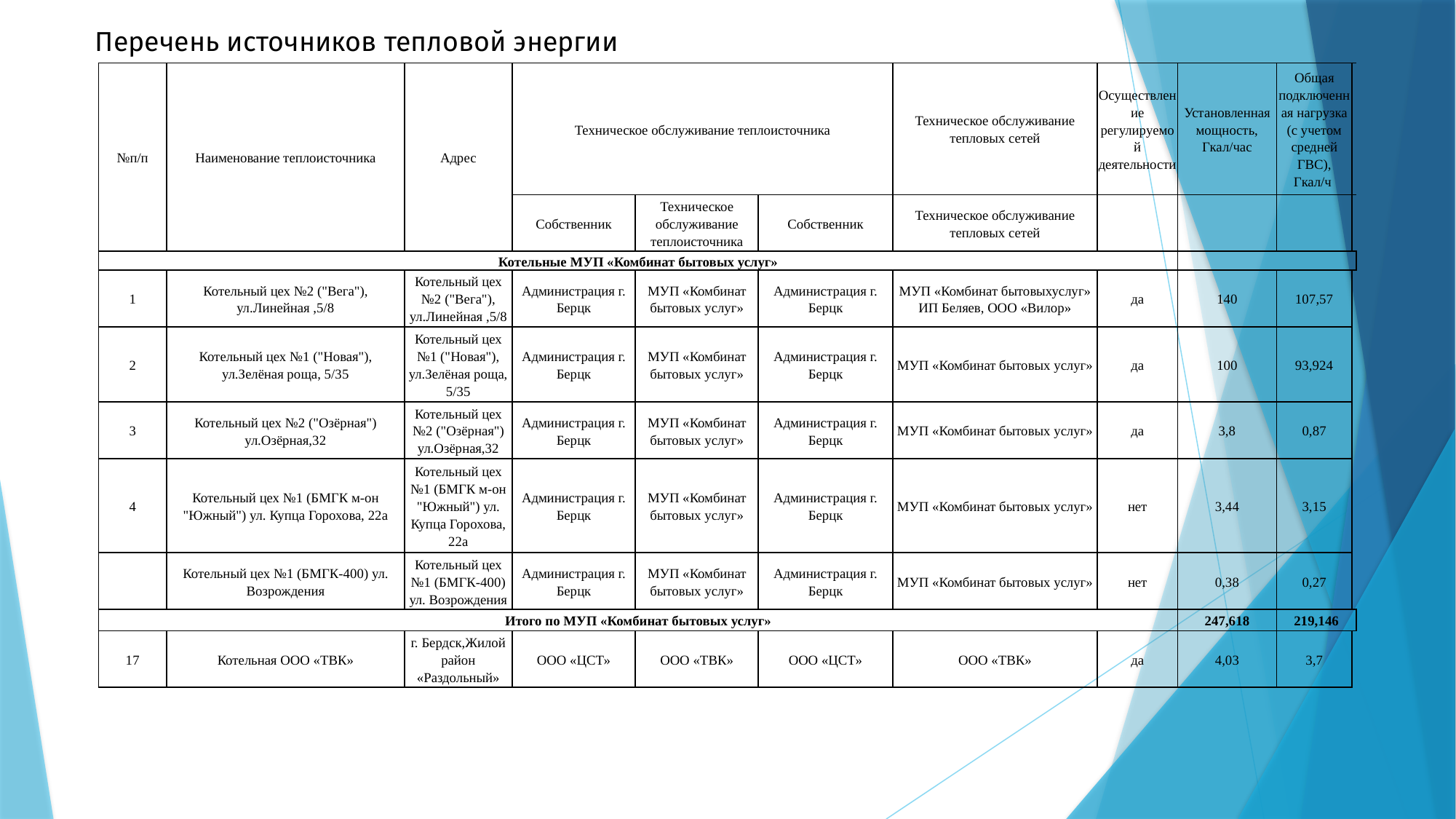

Перечень источников тепловой энергии
| №п/п | Наименование теплоисточника | Адрес | Техническое обслуживание теплоисточника |  |  | Техническое обслуживание тепловых сетей | Осуществление регулируемой деятельности | Установленная мощность, Гкал/час | Общая подключенная нагрузка (с учетом средней ГВС), Гкал/ч |  |
| --- | --- | --- | --- | --- | --- | --- | --- | --- | --- | --- |
|  |  |  | Собственник | Техническое обслуживание теплоисточника | Собственник | Техническое обслуживание тепловых сетей |  |  |  |  |
| Котельные МУП «Комбинат бытовых услуг» |  |  |  |  |  |  |  |  |  |  |
| 1 | Котельный цех №2 ("Вега"), ул.Линейная ,5/8 | Котельный цех №2 ("Вега"), ул.Линейная ,5/8 | Администрация г. Берцк | МУП «Комбинат бытовых услуг» | Администрация г. Берцк | МУП «Комбинат бытовыхуслуг» ИП Беляев, ООО «Вилор» | да | 140 | 107,57 |  |
| 2 | Котельный цех №1 ("Новая"), ул.Зелёная роща, 5/35 | Котельный цех №1 ("Новая"), ул.Зелёная роща, 5/35 | Администрация г. Берцк | МУП «Комбинат бытовых услуг» | Администрация г. Берцк | МУП «Комбинат бытовых услуг» | да | 100 | 93,924 |  |
| 3 | Котельный цех №2 ("Озёрная") ул.Озёрная,32 | Котельный цех №2 ("Озёрная") ул.Озёрная,32 | Администрация г. Берцк | МУП «Комбинат бытовых услуг» | Администрация г. Берцк | МУП «Комбинат бытовых услуг» | да | 3,8 | 0,87 |  |
| 4 | Котельный цех №1 (БМГК м-он "Южный") ул. Купца Горохова, 22а | Котельный цех №1 (БМГК м-он "Южный") ул. Купца Горохова, 22а | Администрация г. Берцк | МУП «Комбинат бытовых услуг» | Администрация г. Берцк | МУП «Комбинат бытовых услуг» | нет | 3,44 | 3,15 |  |
|  | Котельный цех №1 (БМГК-400) ул. Возрождения | Котельный цех №1 (БМГК-400) ул. Возрождения | Администрация г. Берцк | МУП «Комбинат бытовых услуг» | Администрация г. Берцк | МУП «Комбинат бытовых услуг» | нет | 0,38 | 0,27 |  |
| Итого по МУП «Комбинат бытовых услуг» |  |  |  |  |  |  |  | 247,618 | 219,146 |  |
| 17 | Котельная ООО «ТВК» | г. Бердск,Жилой район «Раздольный» | ООО «ЦСТ» | ООО «ТВК» | ООО «ЦСТ» | ООО «ТВК» | да | 4,03 | 3,7 |  |